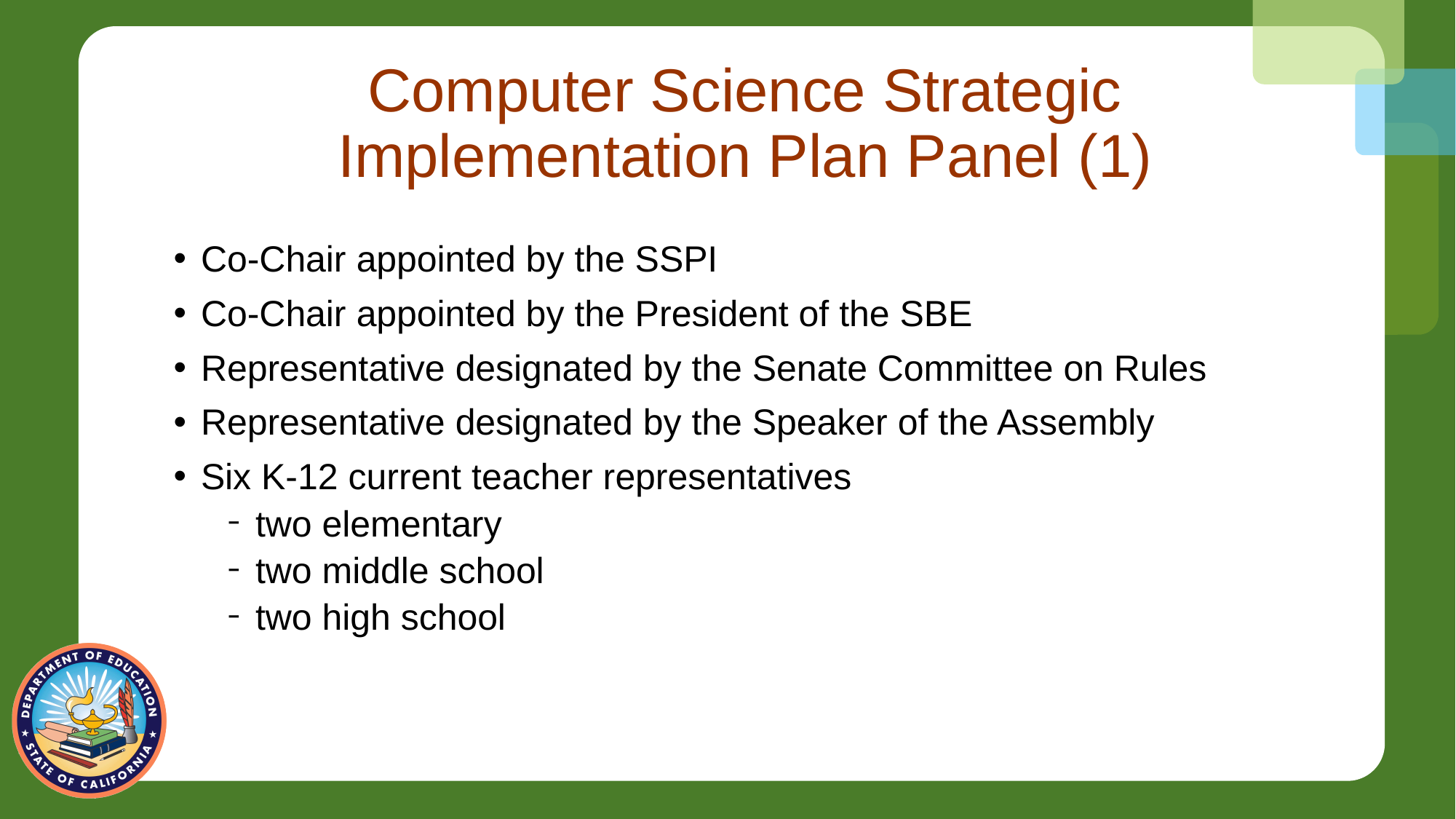

# Computer Science Strategic Implementation Plan Panel (1)
Co-Chair appointed by the SSPI
Co-Chair appointed by the President of the SBE
Representative designated by the Senate Committee on Rules
Representative designated by the Speaker of the Assembly
Six K-12 current teacher representatives
two elementary
two middle school
two high school